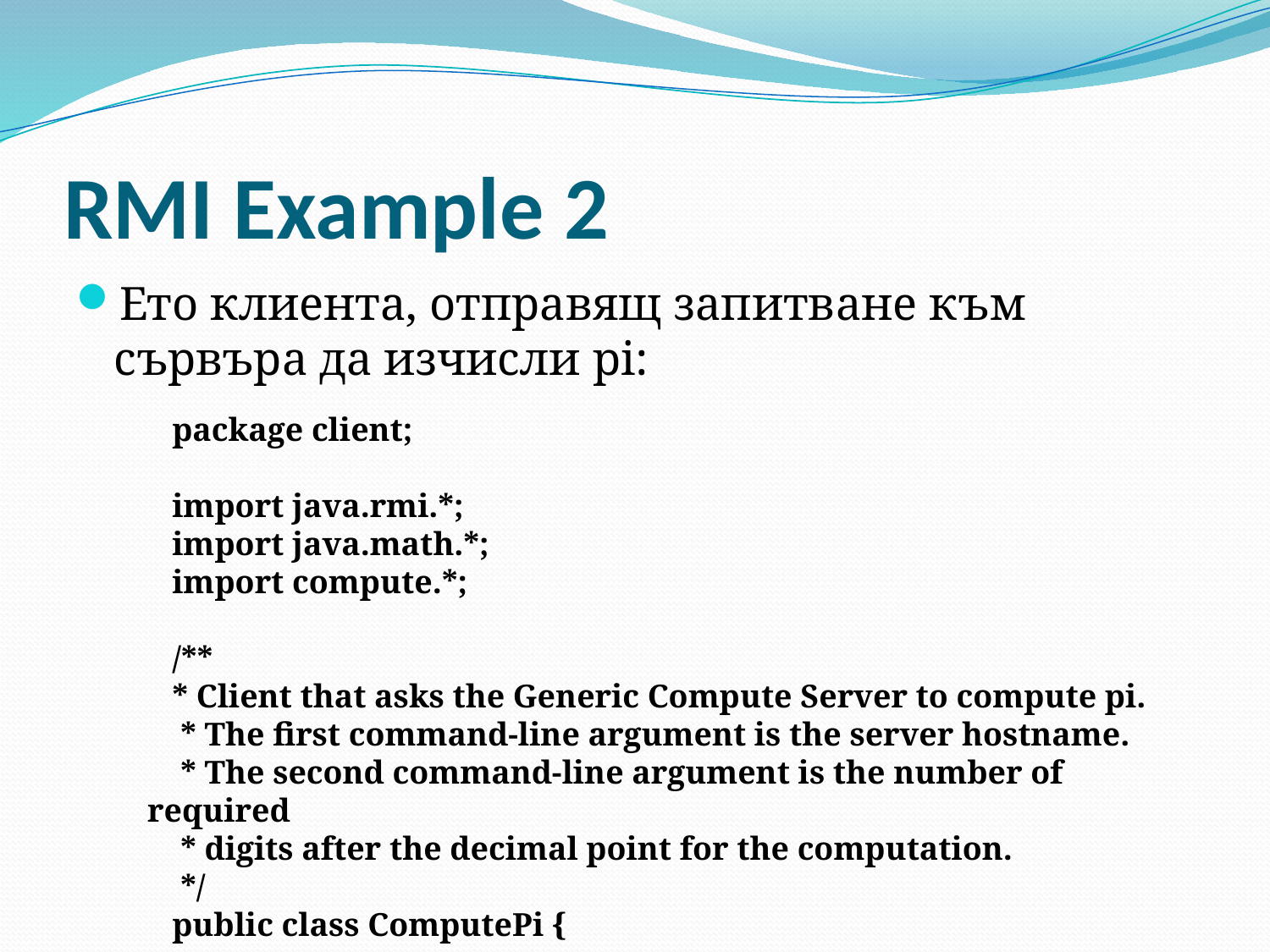

# RMI Example 2
Ето клиента, отправящ запитване към сървъра да изчисли pi:
   package client;

   import java.rmi.*;
   import java.math.*;
   import compute.*;

   /**
   * Client that asks the Generic Compute Server to compute pi.
    * The first command-line argument is the server hostname.
    * The second command-line argument is the number of required
    * digits after the decimal point for the computation.
    */
   public class ComputePi {